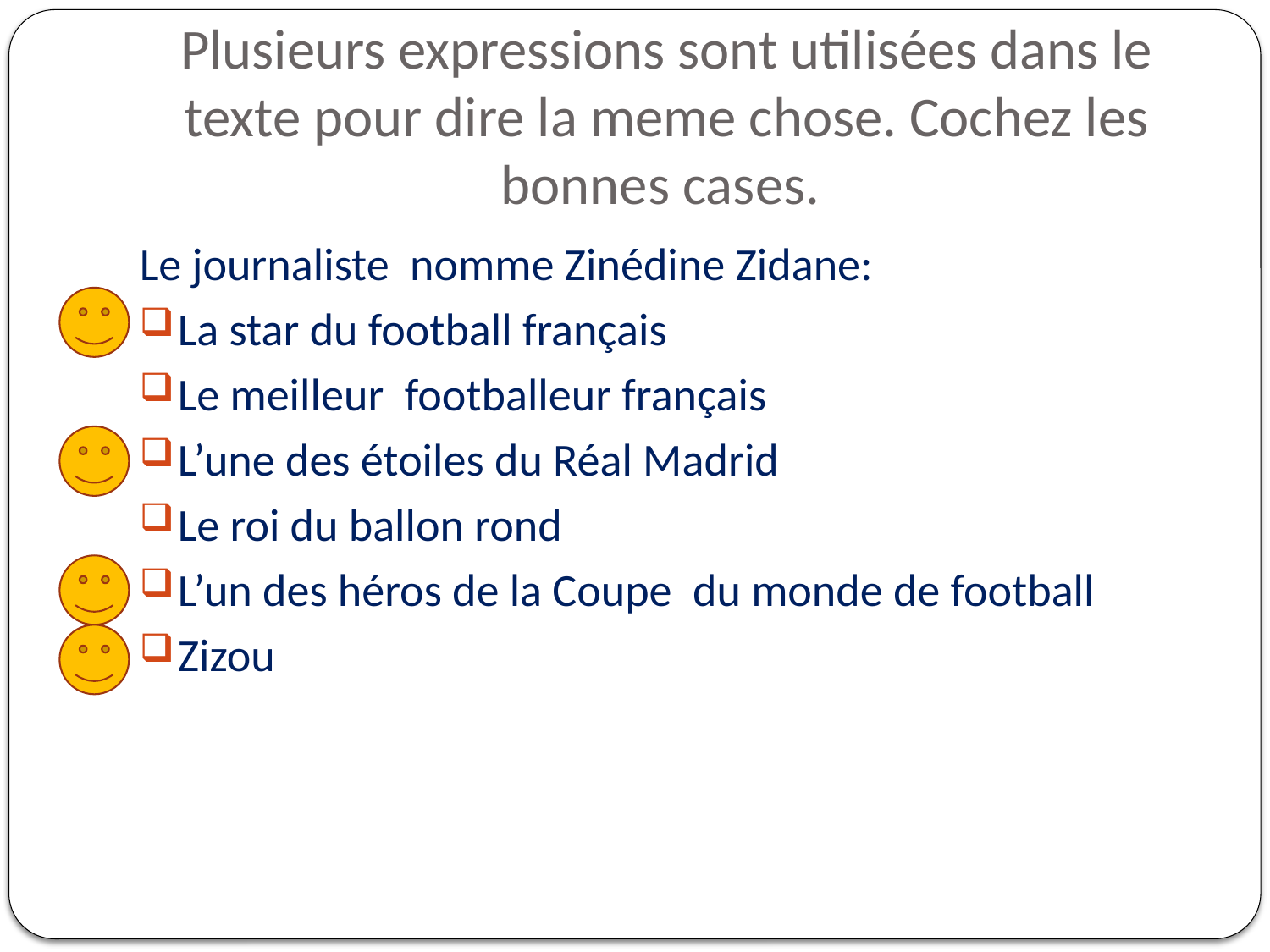

# Plusieurs expressions sont utilisées dans le texte pour dire la meme chose. Cochez les bonnes cases.
Le journaliste  nomme Zinédine Zidane:
La star du football français
Le meilleur  footballeur français
L’une des étoiles du Réal Madrid
Le roi du ballon rond
L’un des héros de la Coupe  du monde de football
Zizou